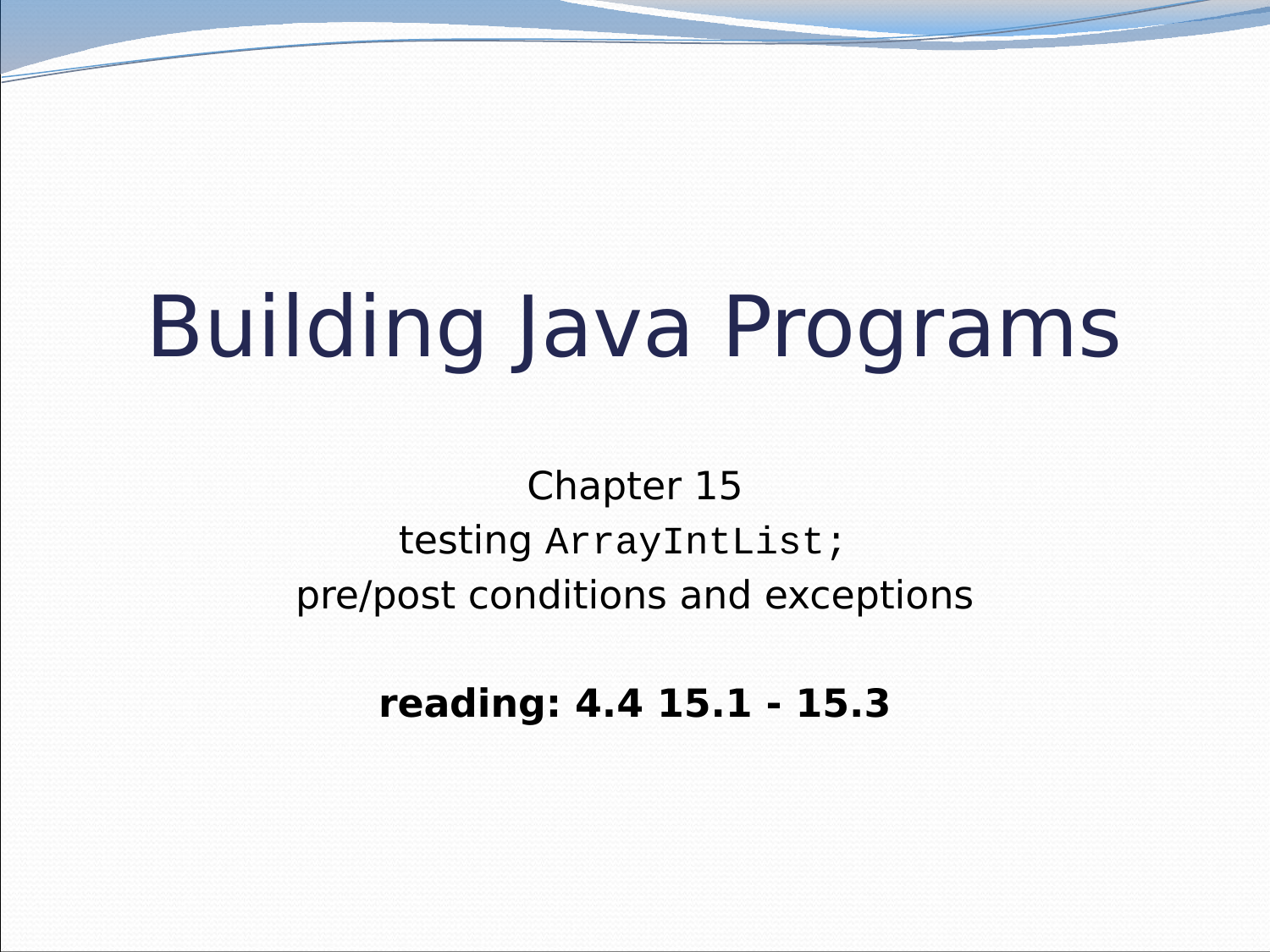

# Building Java Programs
Chapter 15
testing ArrayIntList;
pre/post conditions and exceptions

reading: 4.4 15.1 - 15.3